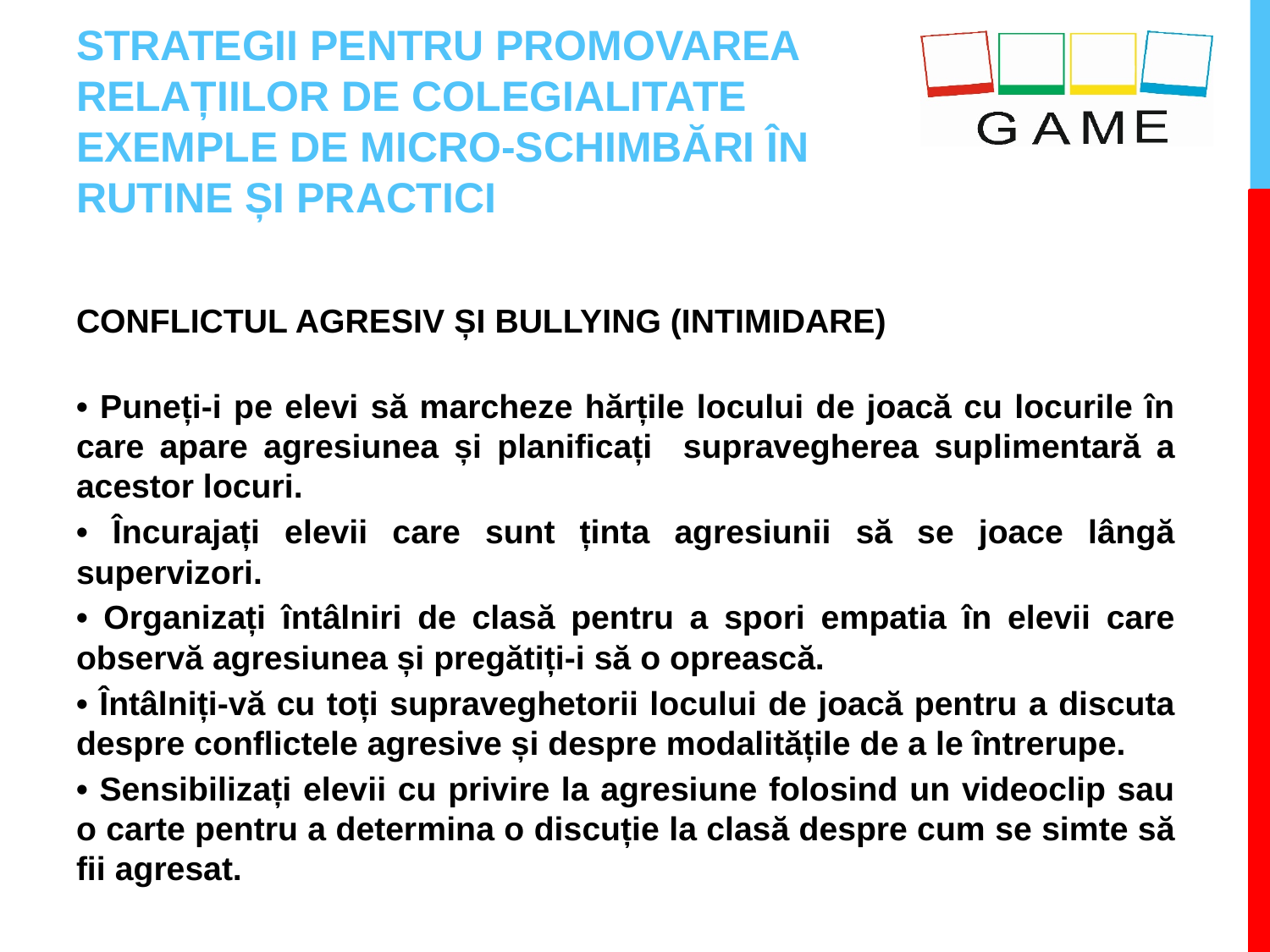

# STRATEGII PENTRU PROMOVAREA RELAȚIILOR DE COLEGIALITATE EXEMPLE DE MICRO-SCHIMBĂRI ÎN RUTINE ȘI PRACTICI
CONFLICTUL AGRESIV ȘI BULLYING (INTIMIDARE)

• Puneți-i pe elevi să marcheze hărțile locului de joacă cu locurile în care apare agresiunea și planificați  supravegherea suplimentară a acestor locuri.
• Încurajați elevii care sunt ținta agresiunii să se joace lângă supervizori.
• Organizați întâlniri de clasă pentru a spori empatia în elevii care observă agresiunea și pregătiți-i să o oprească.
• Întâlniți-vă cu toți supraveghetorii locului de joacă pentru a discuta despre conflictele agresive și despre modalitățile de a le întrerupe.
• Sensibilizați elevii cu privire la agresiune folosind un videoclip sau o carte pentru a determina o discuție la clasă despre cum se simte să fii agresat.